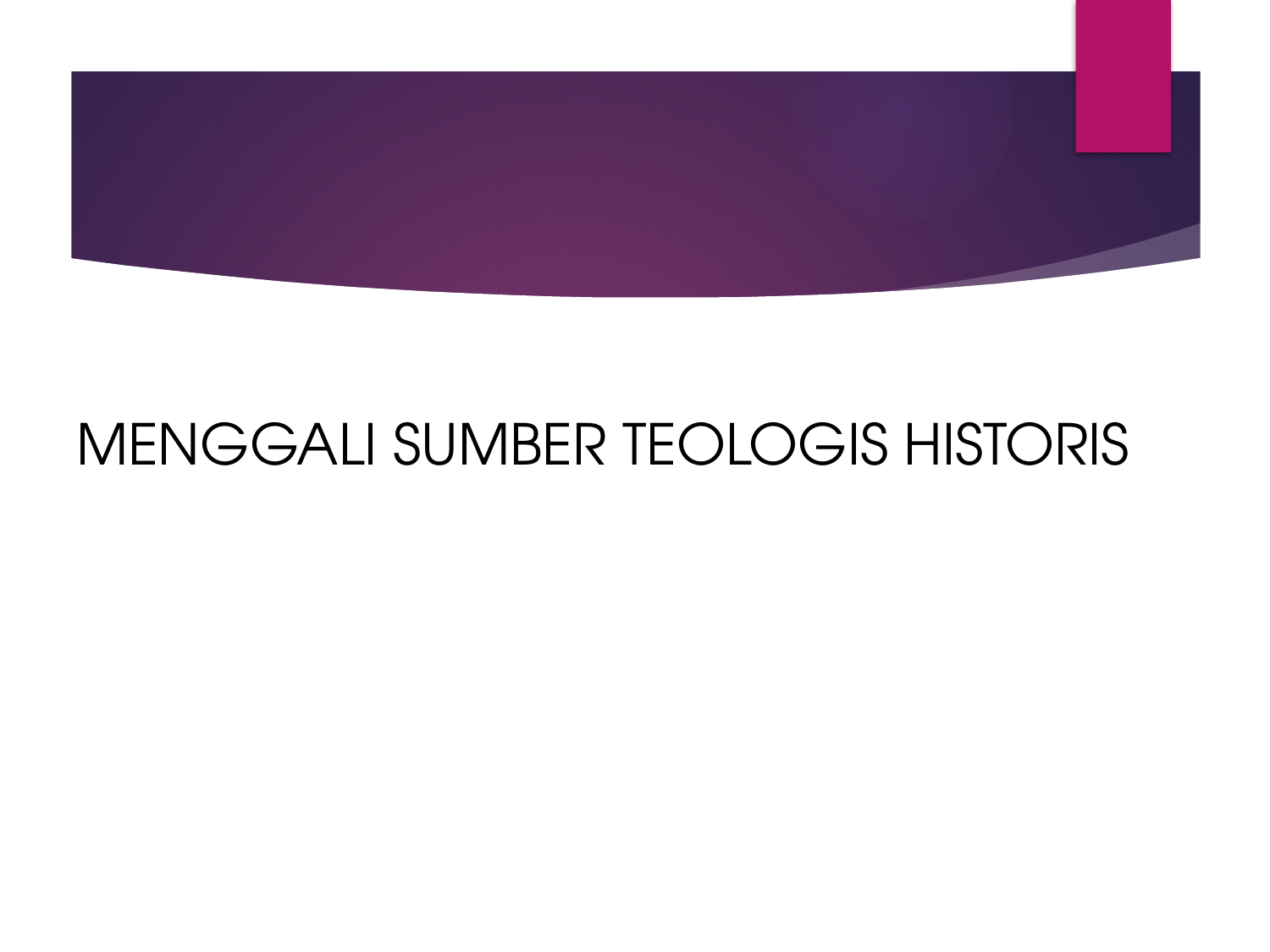

# MENGGALI SUMBER TEOLOGIS HISTORIS DN FILOSOSFIS INSAN KAMIL